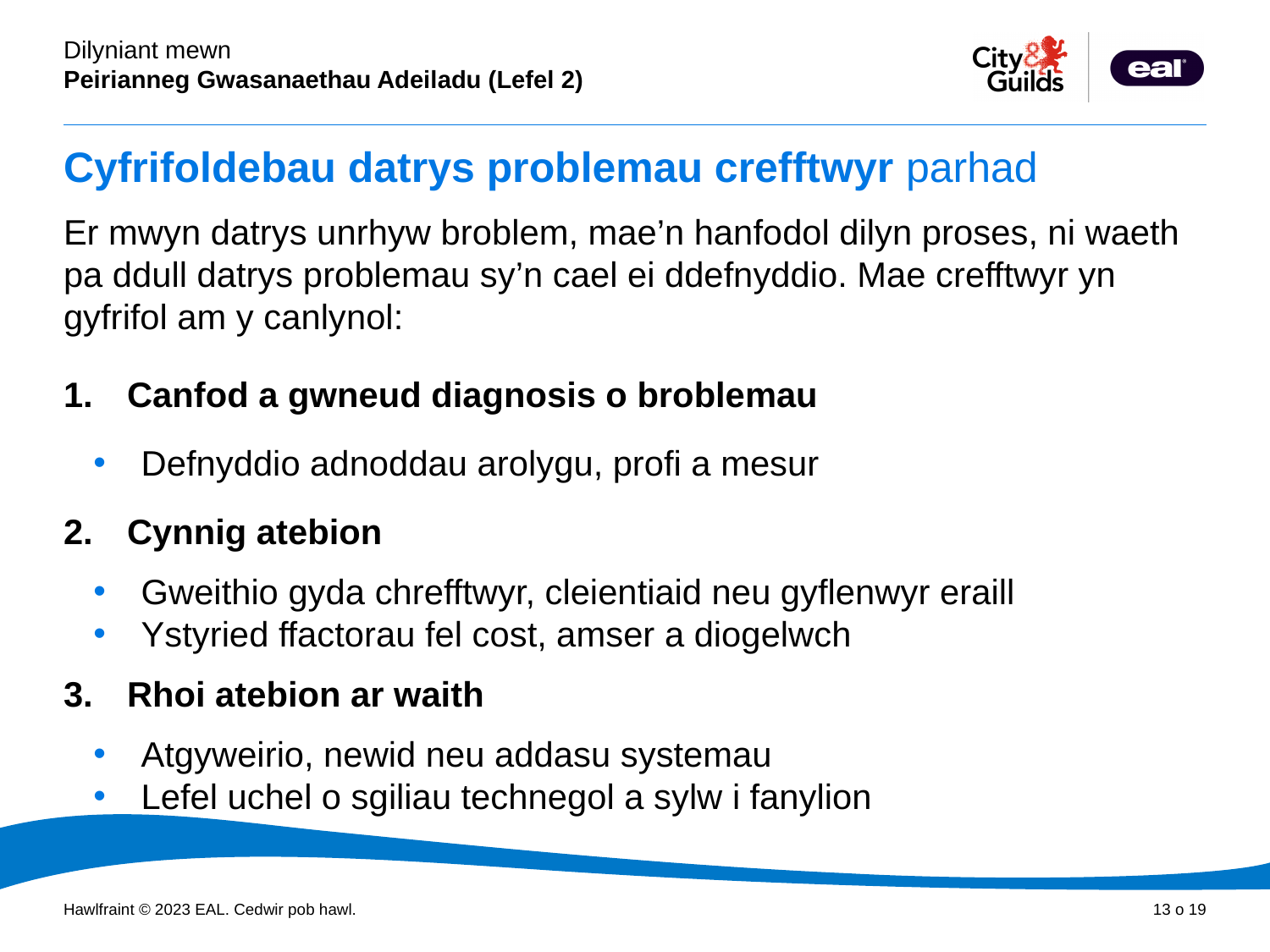

# Cyfrifoldebau datrys problemau crefftwyr parhad
Er mwyn datrys unrhyw broblem, mae’n hanfodol dilyn proses, ni waeth pa ddull datrys problemau sy’n cael ei ddefnyddio. Mae crefftwyr yn gyfrifol am y canlynol:
Canfod a gwneud diagnosis o broblemau
Defnyddio adnoddau arolygu, profi a mesur
Cynnig atebion
Gweithio gyda chrefftwyr, cleientiaid neu gyflenwyr eraill
Ystyried ffactorau fel cost, amser a diogelwch
Rhoi atebion ar waith
Atgyweirio, newid neu addasu systemau
Lefel uchel o sgiliau technegol a sylw i fanylion